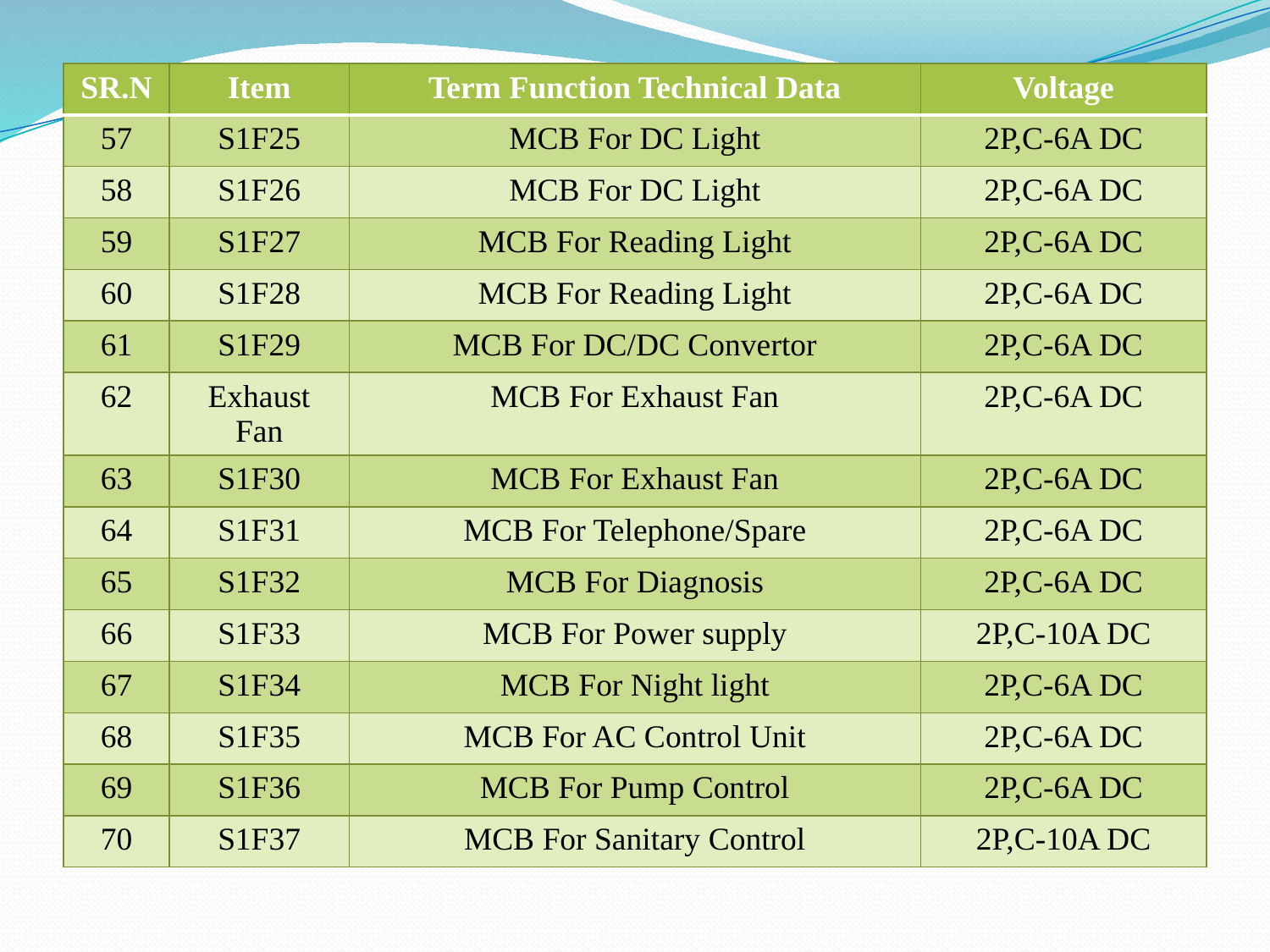

| SR.N | Item | Term Function Technical Data | Voltage |
| --- | --- | --- | --- |
| 57 | S1F25 | MCB For DC Light | 2P,C-6A DC |
| 58 | S1F26 | MCB For DC Light | 2P,C-6A DC |
| 59 | S1F27 | MCB For Reading Light | 2P,C-6A DC |
| 60 | S1F28 | MCB For Reading Light | 2P,C-6A DC |
| 61 | S1F29 | MCB For DC/DC Convertor | 2P,C-6A DC |
| 62 | Exhaust Fan | MCB For Exhaust Fan | 2P,C-6A DC |
| 63 | S1F30 | MCB For Exhaust Fan | 2P,C-6A DC |
| 64 | S1F31 | MCB For Telephone/Spare | 2P,C-6A DC |
| 65 | S1F32 | MCB For Diagnosis | 2P,C-6A DC |
| 66 | S1F33 | MCB For Power supply | 2P,C-10A DC |
| 67 | S1F34 | MCB For Night light | 2P,C-6A DC |
| 68 | S1F35 | MCB For AC Control Unit | 2P,C-6A DC |
| 69 | S1F36 | MCB For Pump Control | 2P,C-6A DC |
| 70 | S1F37 | MCB For Sanitary Control | 2P,C-10A DC |
#